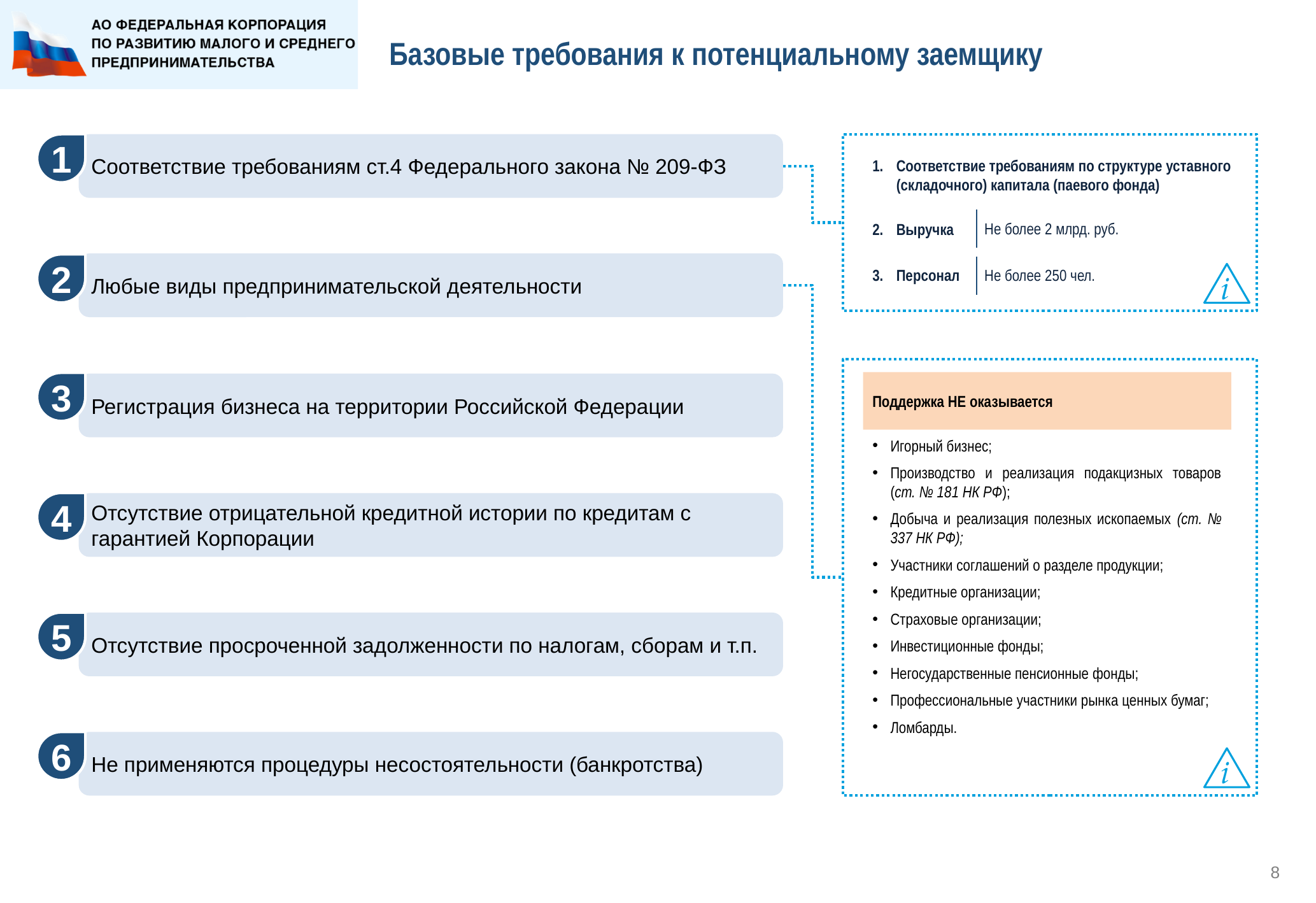

# Базовые требования к потенциальному заемщику
1
Соответствие требованиям ст.4 Федерального закона № 209-ФЗ

Соответствие требованиям по структуре уставного (складочного) капитала (паевого фонда)
Не более 2 млрд. руб.
Выручка
Любые виды предпринимательской деятельности
2
Не более 250 чел.
Персонал
i

Поддержка НЕ оказывается
3
Регистрация бизнеса на территории Российской Федерации
Игорный бизнес;
Производство и реализация подакцизных товаров (ст. № 181 НК РФ);
Добыча и реализация полезных ископаемых (ст. № 337 НК РФ);
Участники соглашений о разделе продукции;
Кредитные организации;
Страховые организации;
Инвестиционные фонды;
Негосударственные пенсионные фонды;
Профессиональные участники рынка ценных бумаг;
Ломбарды.
4
Отсутствие отрицательной кредитной истории по кредитам с гарантией Корпорации
5
Отсутствие просроченной задолженности по налогам, сборам и т.п.
6
Не применяются процедуры несостоятельности (банкротства)
i